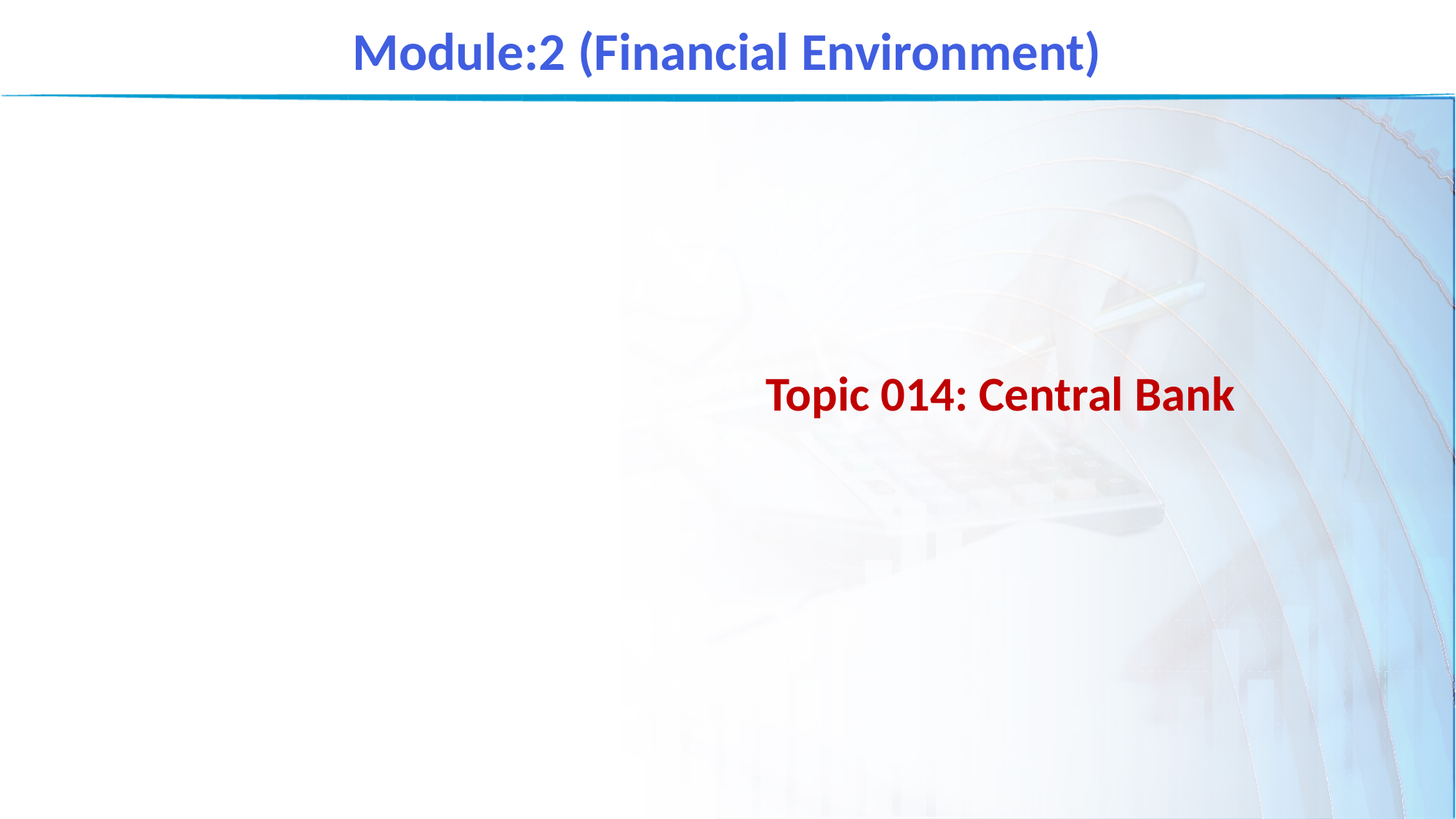

Module:2 (Financial Environment)
Topic 014: Central Bank